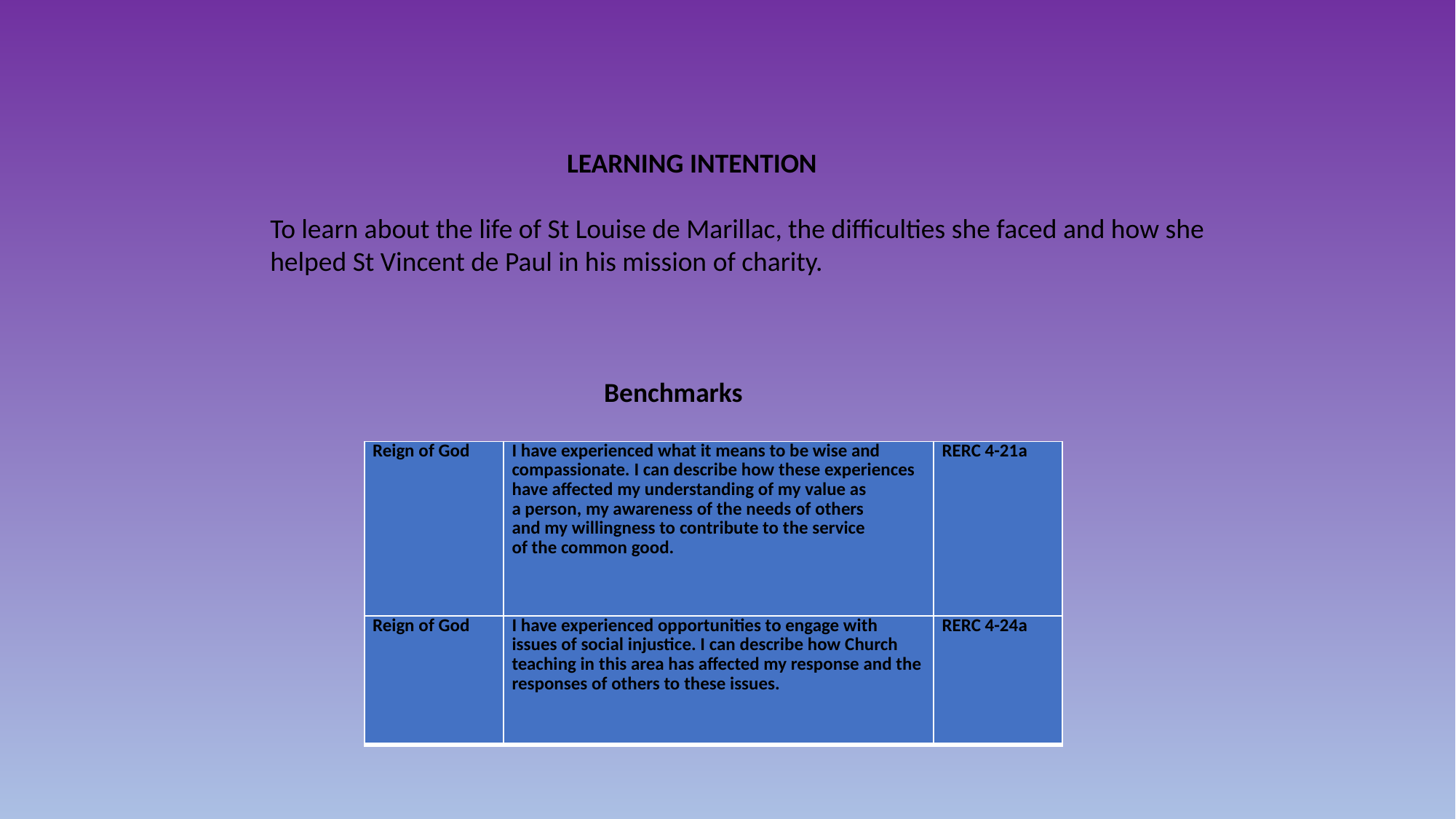

LEARNING INTENTION

To learn about the life of St Louise de Marillac, the difficulties she faced and how she helped St Vincent de Paul in his mission of charity.

                                                      Benchmarks

| Reign of God | I have experienced what it means to be wise and compassionate. I can describe how these experiences have affected my understanding of my value as a person, my awareness of the needs of others and my willingness to contribute to the service of the common good. | RERC 4-21a |
| --- | --- | --- |
| Reign of God | I have experienced opportunities to engage with issues of social injustice. I can describe how Church teaching in this area has affected my response and the responses of others to these issues. | RERC 4-24a |
| --- | --- | --- |